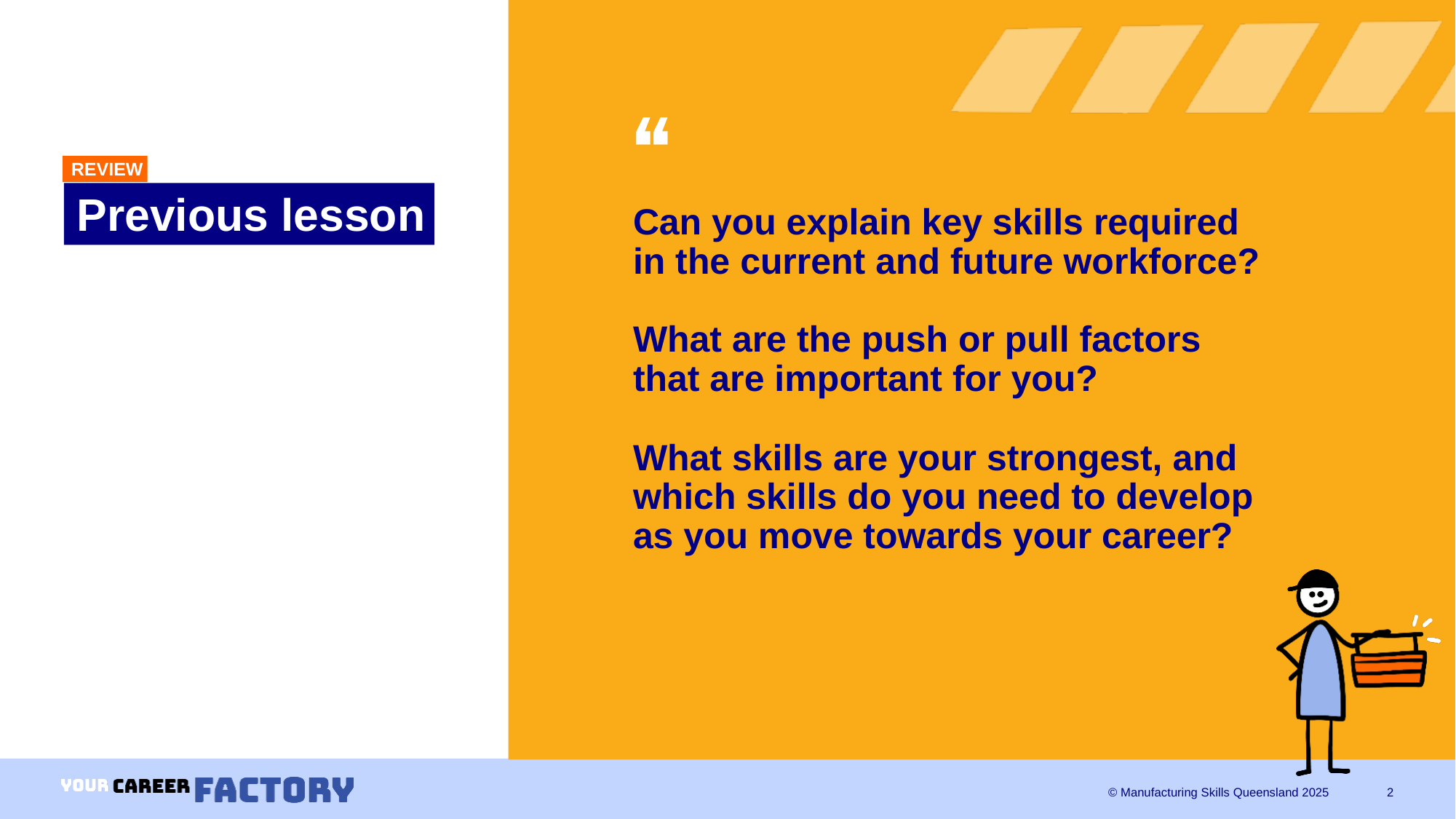

REVIEW
Previous lesson
# Can you explain key skills required in the current and future workforce? What are the push or pull factors that are important for you? What skills are your strongest, and which skills do you need to develop as you move towards your career?